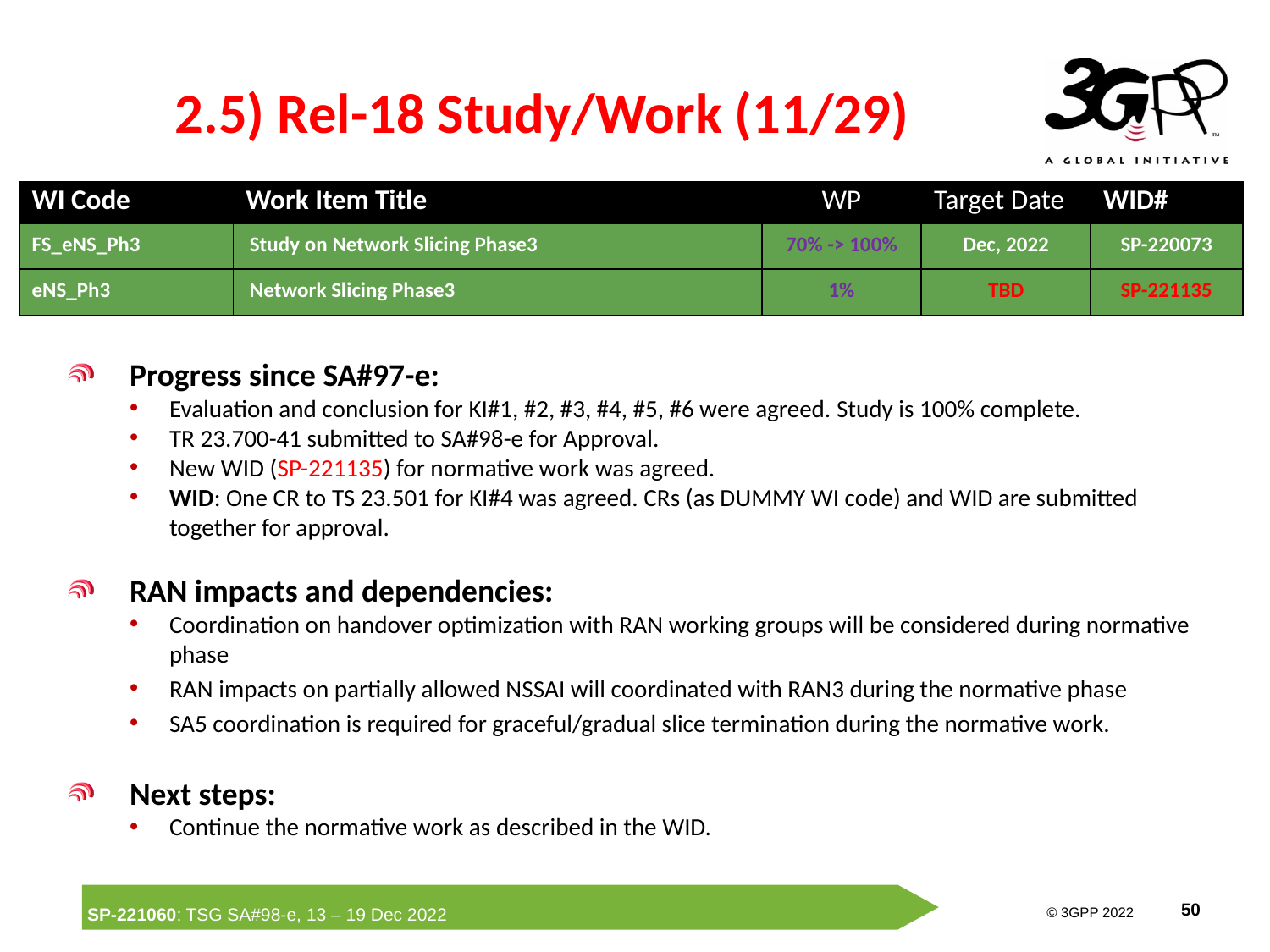

# 2.5) Rel-18 Study/Work (11/29)
| WI Code | Work Item Title | WP | Target Date | WID# |
| --- | --- | --- | --- | --- |
| FS\_eNS\_Ph3 | Study on Network Slicing Phase3 | 70% -> 100% | Dec, 2022 | SP-220073 |
| eNS\_Ph3 | Network Slicing Phase3 | 1% | TBD | SP-221135 |
Progress since SA#97-e:
Evaluation and conclusion for KI#1, #2, #3, #4, #5, #6 were agreed. Study is 100% complete.
TR 23.700-41 submitted to SA#98-e for Approval.
New WID (SP-221135) for normative work was agreed.
WID: One CR to TS 23.501 for KI#4 was agreed. CRs (as DUMMY WI code) and WID are submitted together for approval.

RAN impacts and dependencies:
Coordination on handover optimization with RAN working groups will be considered during normative phase
RAN impacts on partially allowed NSSAI will coordinated with RAN3 during the normative phase
SA5 coordination is required for graceful/gradual slice termination during the normative work.

Next steps:
Continue the normative work as described in the WID.